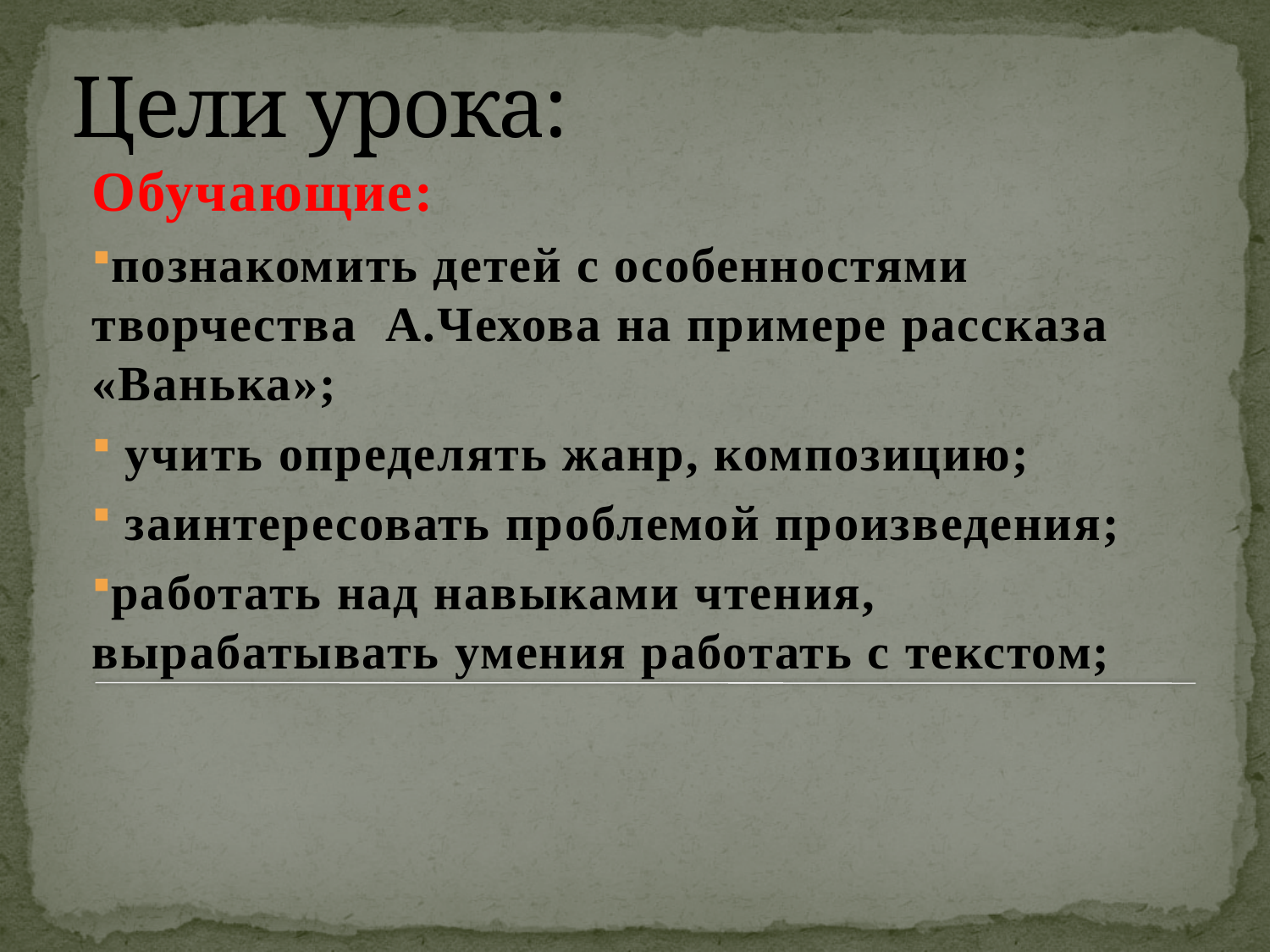

# Цели урока:
Обучающие:
познакомить детей с особенностями творчества  А.Чехова на примере рассказа «Ванька»;
 учить определять жанр, композицию;
 заинтересовать проблемой произведения;
работать над навыками чтения, вырабатывать умения работать с текстом;